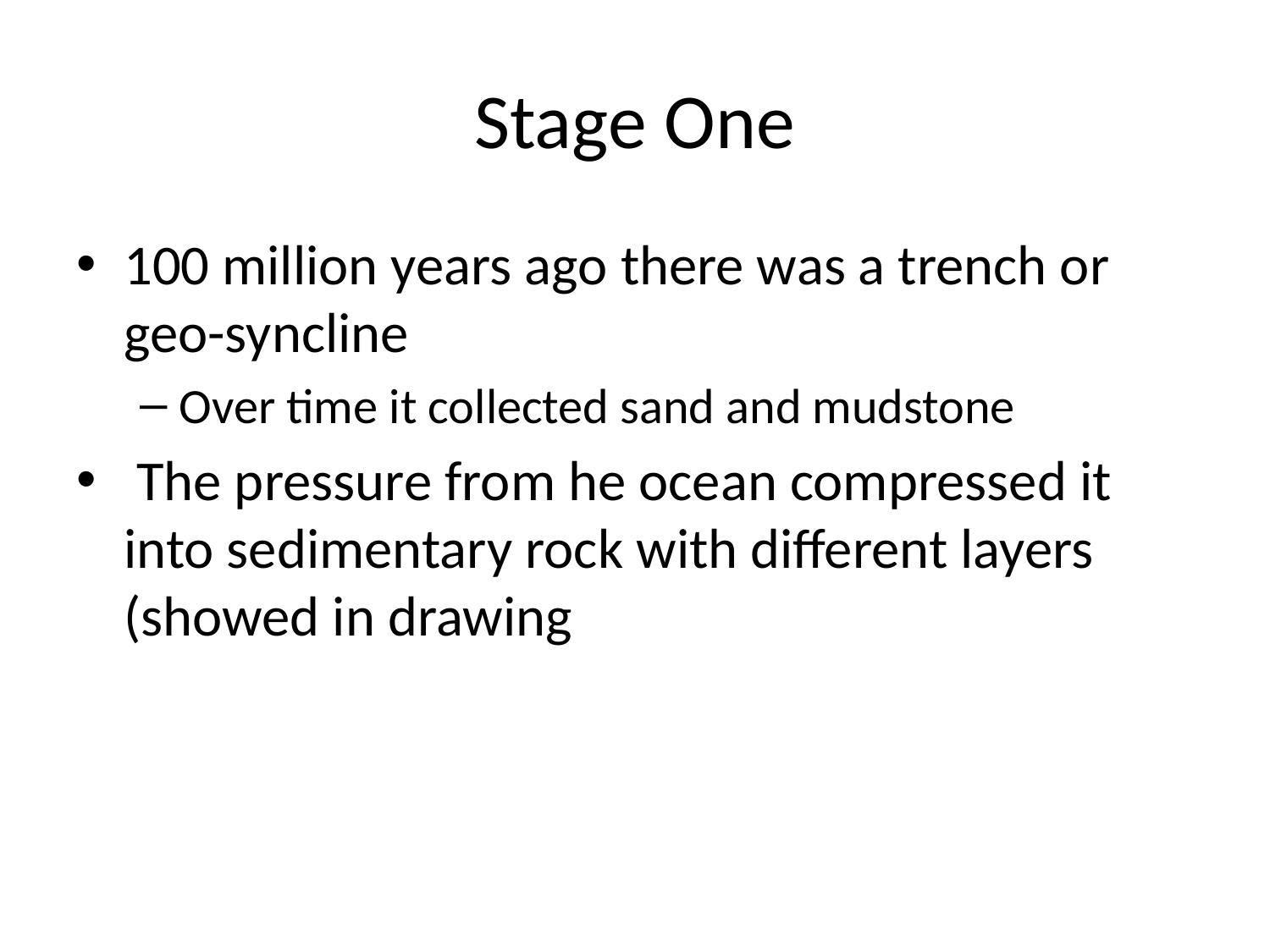

# Stage One
100 million years ago there was a trench or geo-syncline
Over time it collected sand and mudstone
 The pressure from he ocean compressed it into sedimentary rock with different layers (showed in drawing